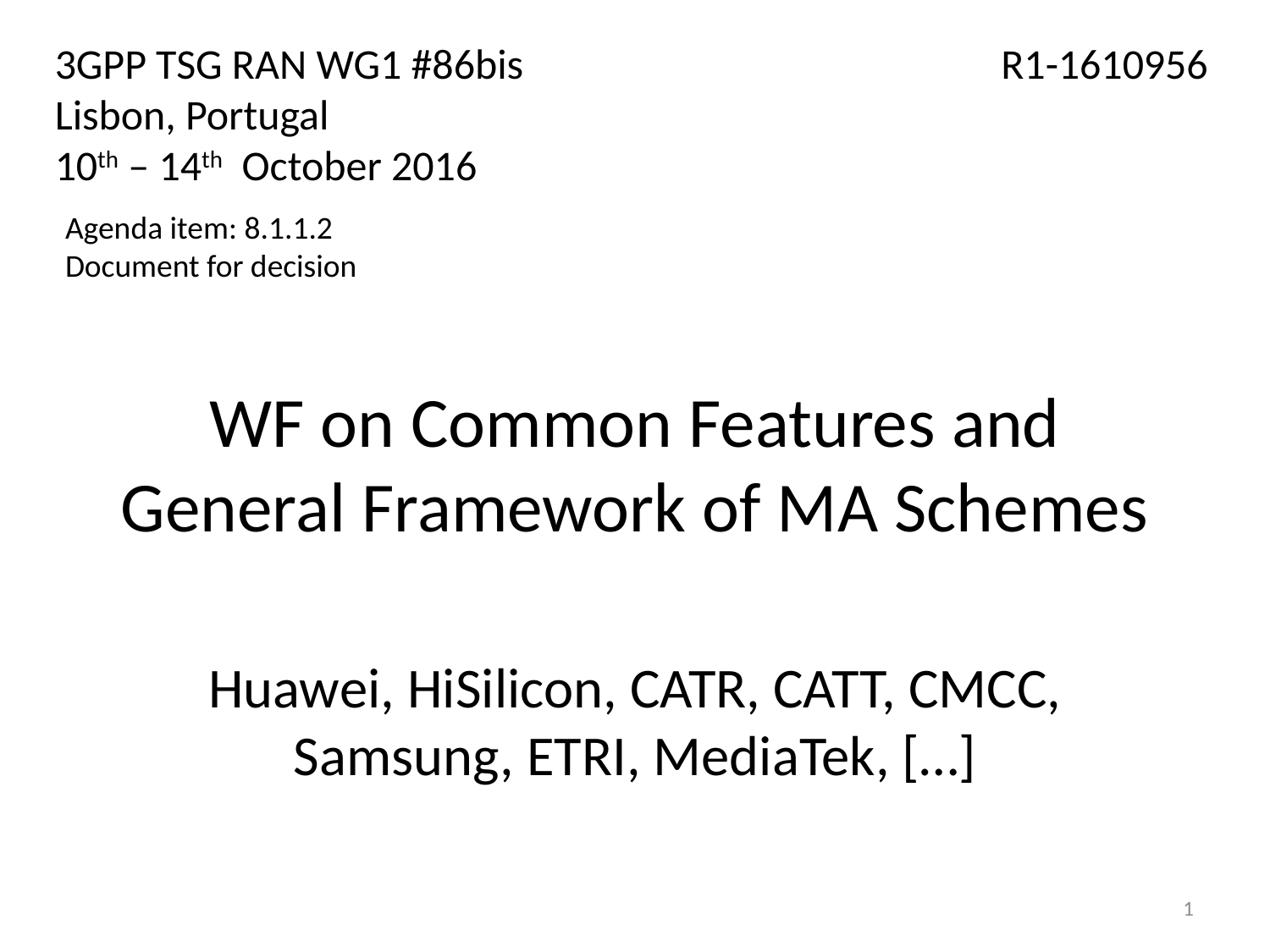

3GPP TSG RAN WG1 #86bis				      R1-1610956
Lisbon, Portugal
10th – 14th  October 2016
Agenda item: 8.1.1.2
Document for decision
# WF on Common Features and General Framework of MA Schemes
Huawei, HiSilicon, CATR, CATT, CMCC, Samsung, ETRI, MediaTek, […]
1